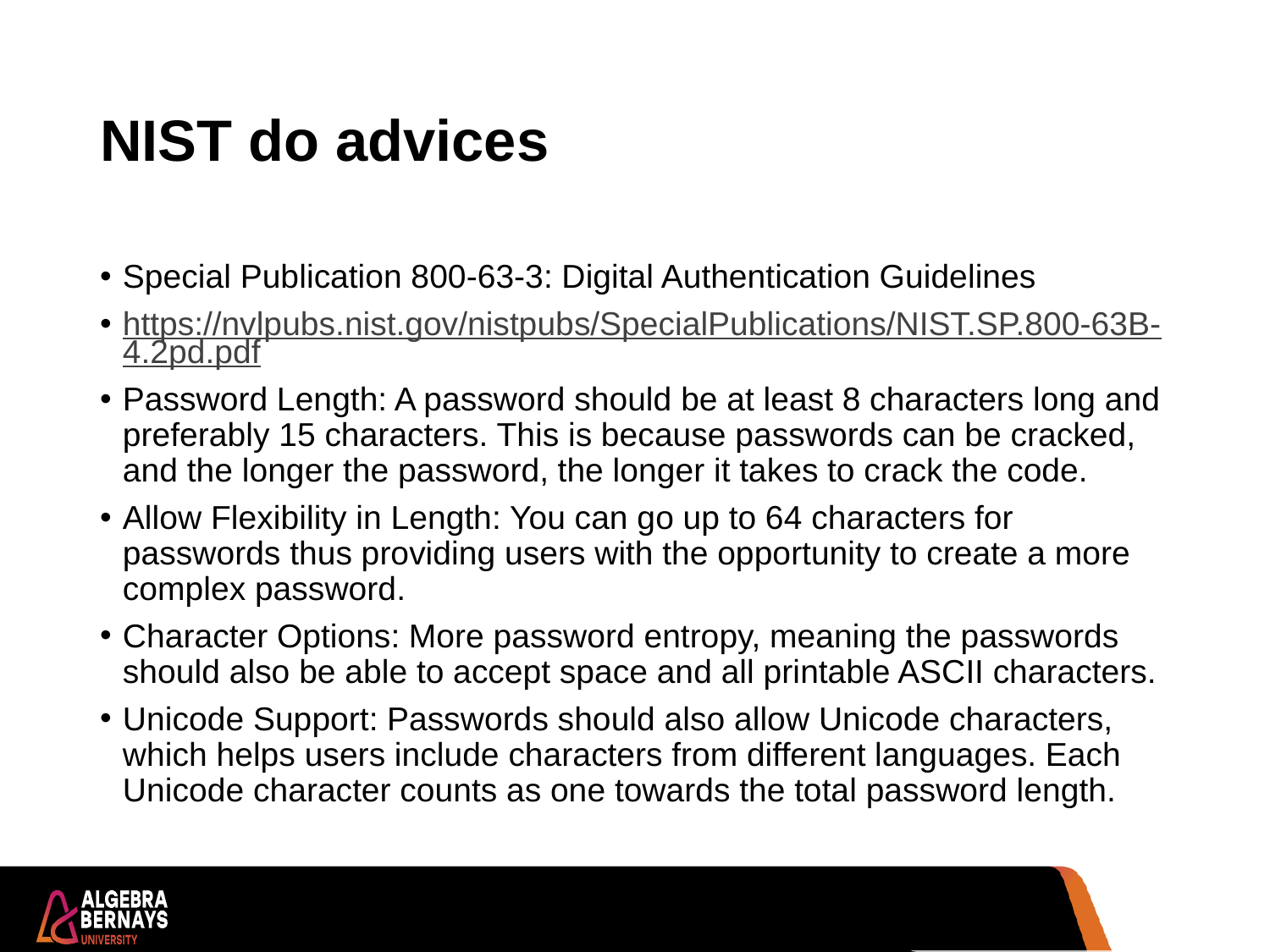

# NIST do advices
Special Publication 800-63-3: Digital Authentication Guidelines
https://nvlpubs.nist.gov/nistpubs/SpecialPublications/NIST.SP.800-63B-4.2pd.pdf
Password Length: A password should be at least 8 characters long and preferably 15 characters. This is because passwords can be cracked, and the longer the password, the longer it takes to crack the code.
Allow Flexibility in Length: You can go up to 64 characters for passwords thus providing users with the opportunity to create a more complex password.
Character Options: More password entropy, meaning the passwords should also be able to accept space and all printable ASCII characters.
Unicode Support: Passwords should also allow Unicode characters, which helps users include characters from different languages. Each Unicode character counts as one towards the total password length.